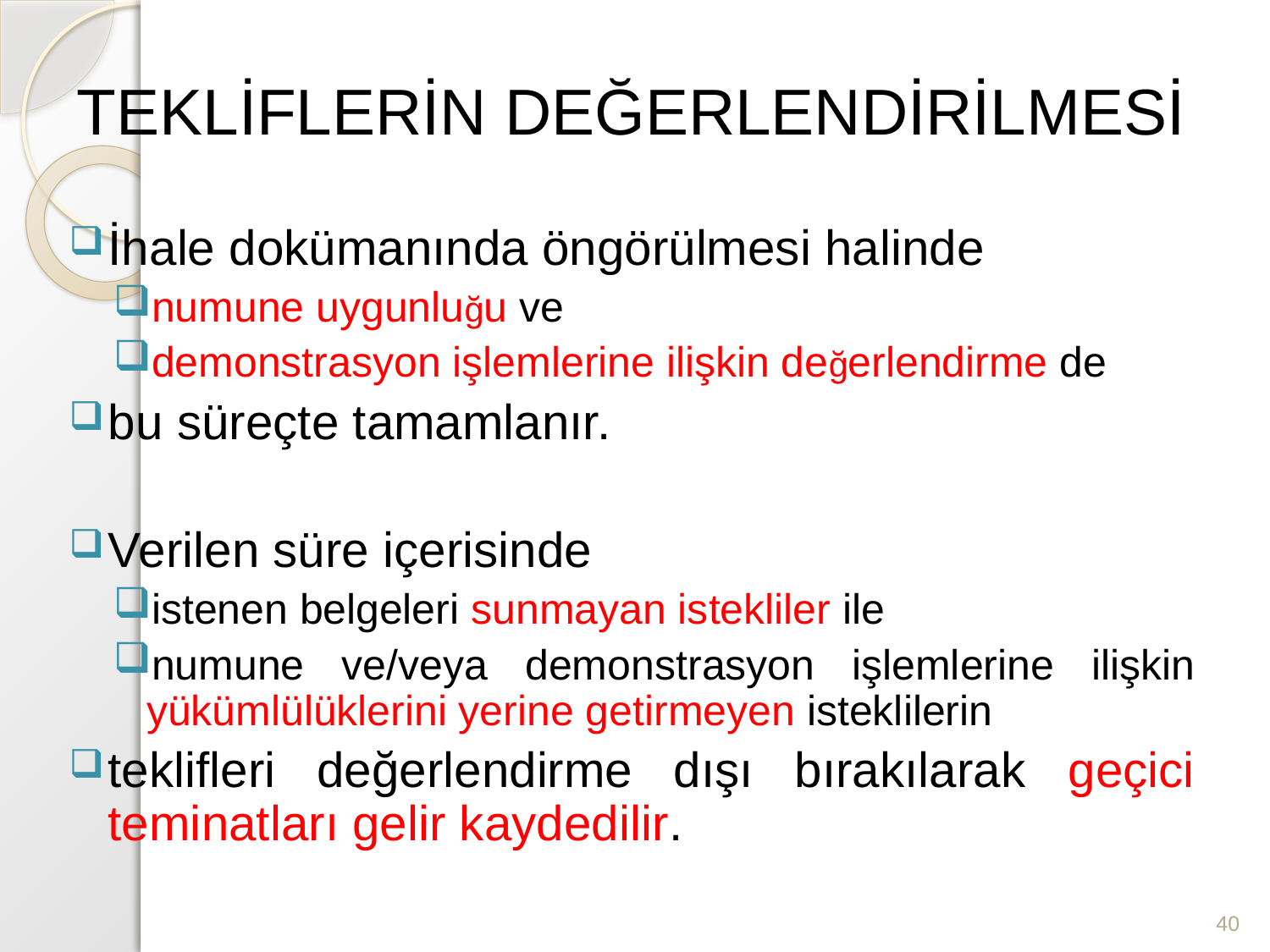

# TEKLİFLERİN DEĞERLENDİRİLMESİ
İhale dokümanında öngörülmesi halinde
numune uygunluğu ve
demonstrasyon işlemlerine ilişkin değerlendirme de
bu süreçte tamamlanır.

Verilen süre içerisinde
istenen belgeleri sunmayan istekliler ile
numune ve/veya demonstrasyon işlemlerine ilişkin yükümlülüklerini yerine getirmeyen isteklilerin
teklifleri değerlendirme dışı bırakılarak geçici teminatları gelir kaydedilir.

40